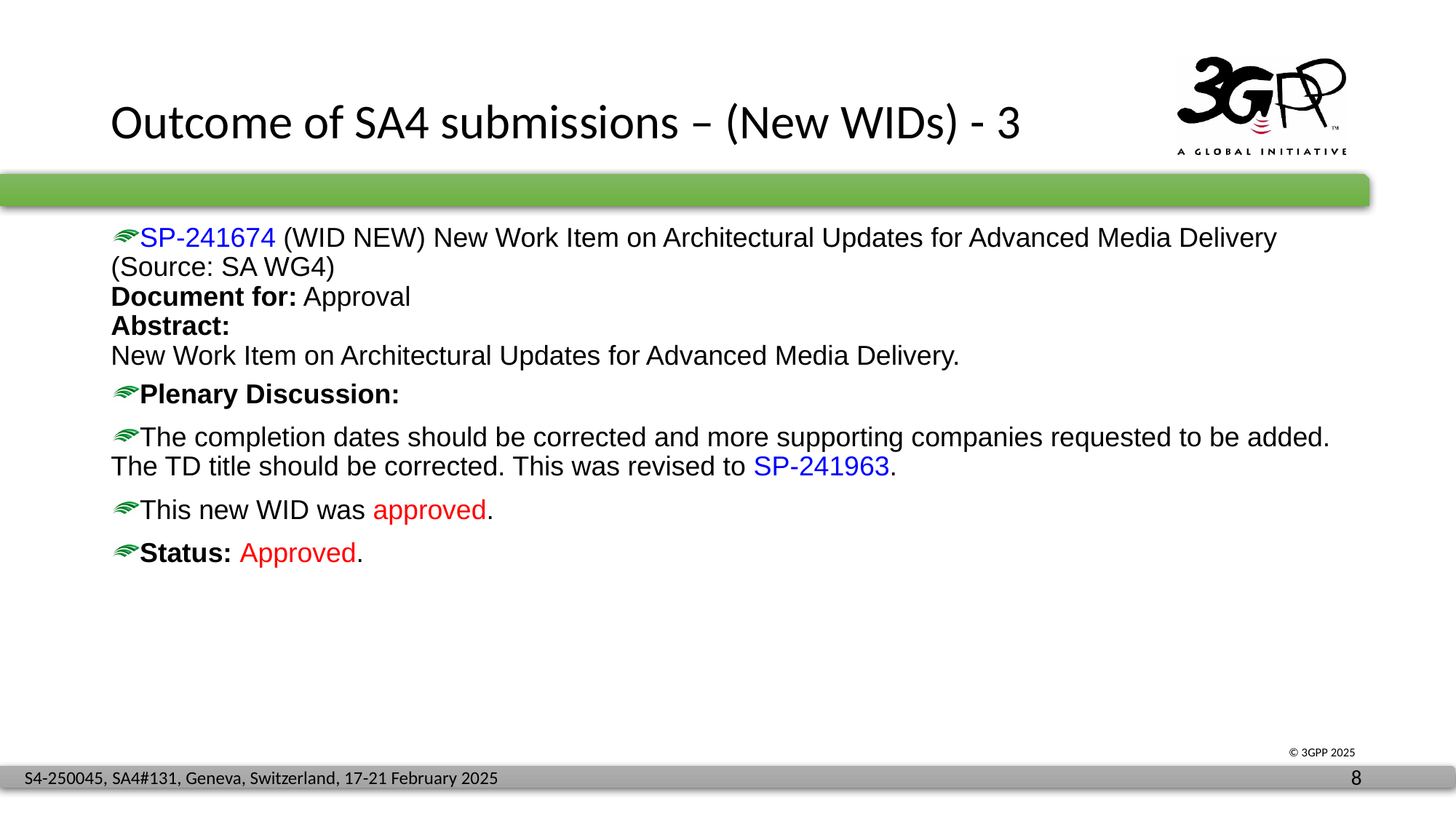

# Outcome of SA4 submissions – (New WIDs) - 3
SP-241674 (WID NEW) New Work Item on Architectural Updates for Advanced Media Delivery (Source: SA WG4)
Document for: Approval
Abstract:
New Work Item on Architectural Updates for Advanced Media Delivery.
Plenary Discussion:
The completion dates should be corrected and more supporting companies requested to be added. The TD title should be corrected. This was revised to SP-241963.
This new WID was approved.
Status: Approved.